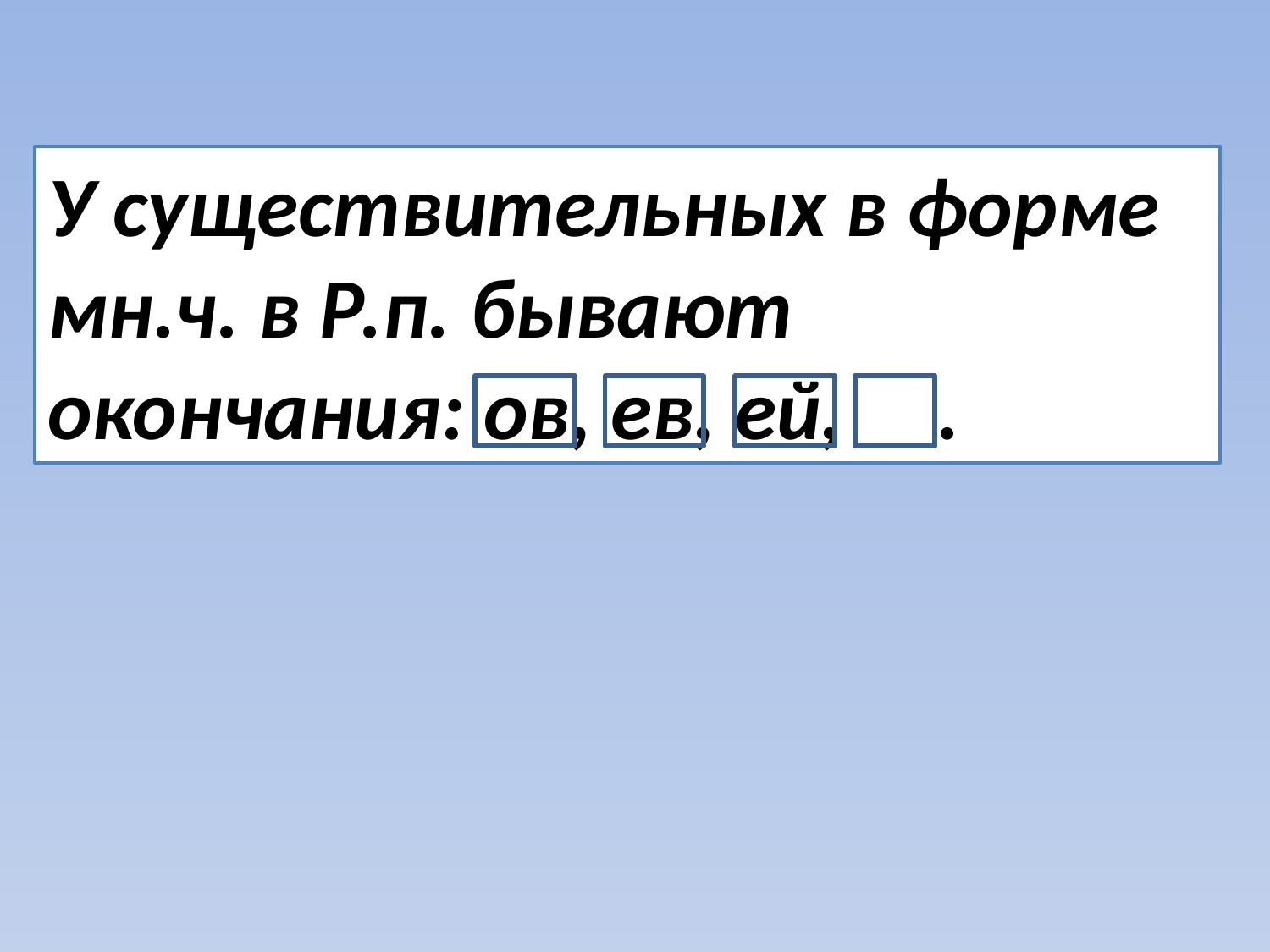

У существительных в форме мн.ч. в Р.п. бывают окончания: ов, ев, ей,     .